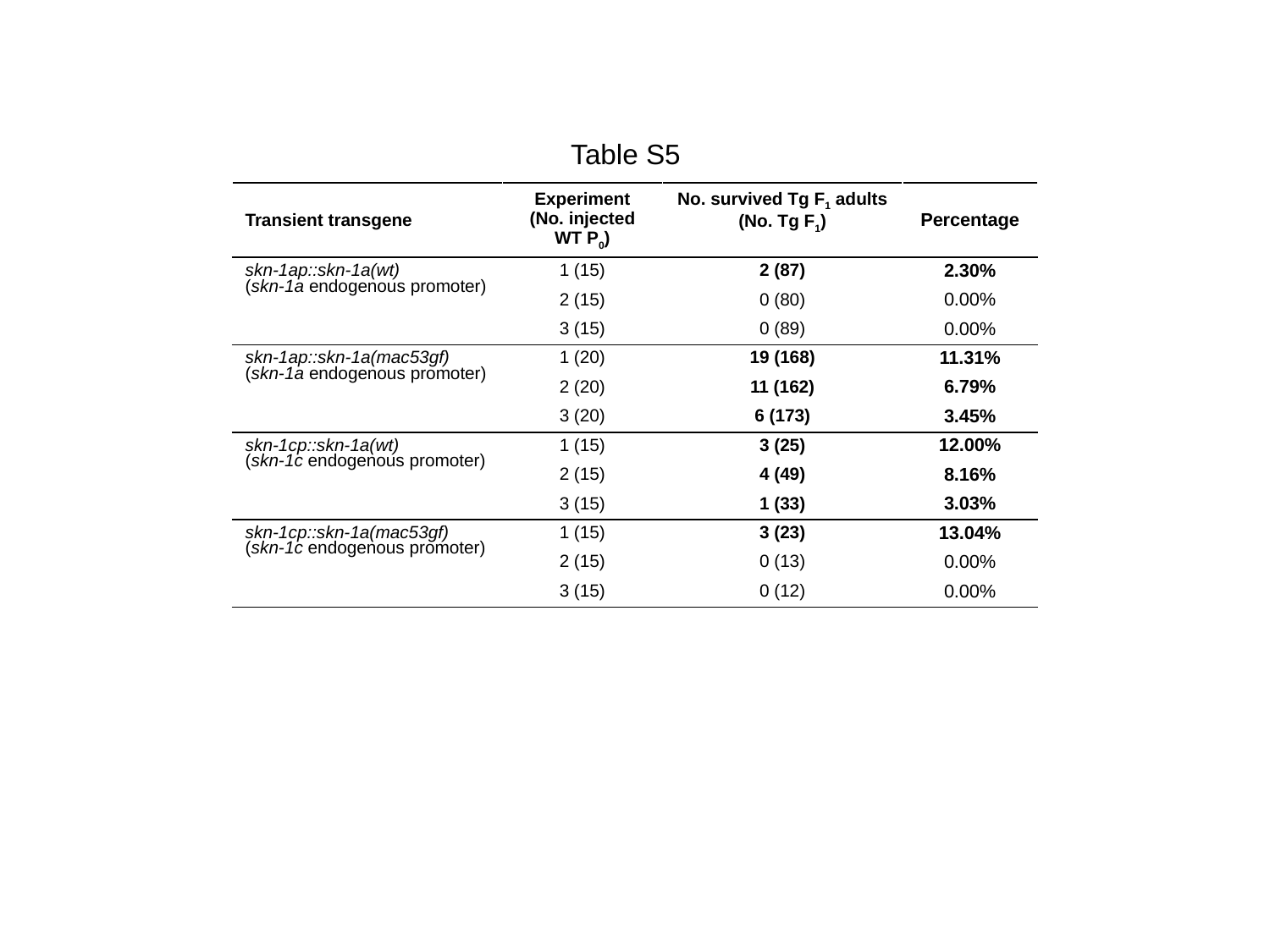

Table S5
| Transient transgene | Experiment (No. injected WT P0) | No. survived Tg F1 adults (No. Tg F1) | Percentage |
| --- | --- | --- | --- |
| skn-1ap::skn-1a(wt) (skn-1a endogenous promoter) | 1 (15) | 2 (87) | 2.30% |
|  | 2 (15) | 0 (80) | 0.00% |
|  | 3 (15) | 0 (89) | 0.00% |
| skn-1ap::skn-1a(mac53gf) (skn-1a endogenous promoter) | 1 (20) | 19 (168) | 11.31% |
|  | 2 (20) | 11 (162) | 6.79% |
|  | 3 (20) | 6 (173) | 3.45% |
| skn-1cp::skn-1a(wt) (skn-1c endogenous promoter) | 1 (15) | 3 (25) | 12.00% |
|  | 2 (15) | 4 (49) | 8.16% |
|  | 3 (15) | 1 (33) | 3.03% |
| skn-1cp::skn-1a(mac53gf) (skn-1c endogenous promoter) | 1 (15) | 3 (23) | 13.04% |
|  | 2 (15) | 0 (13) | 0.00% |
|  | 3 (15) | 0 (12) | 0.00% |